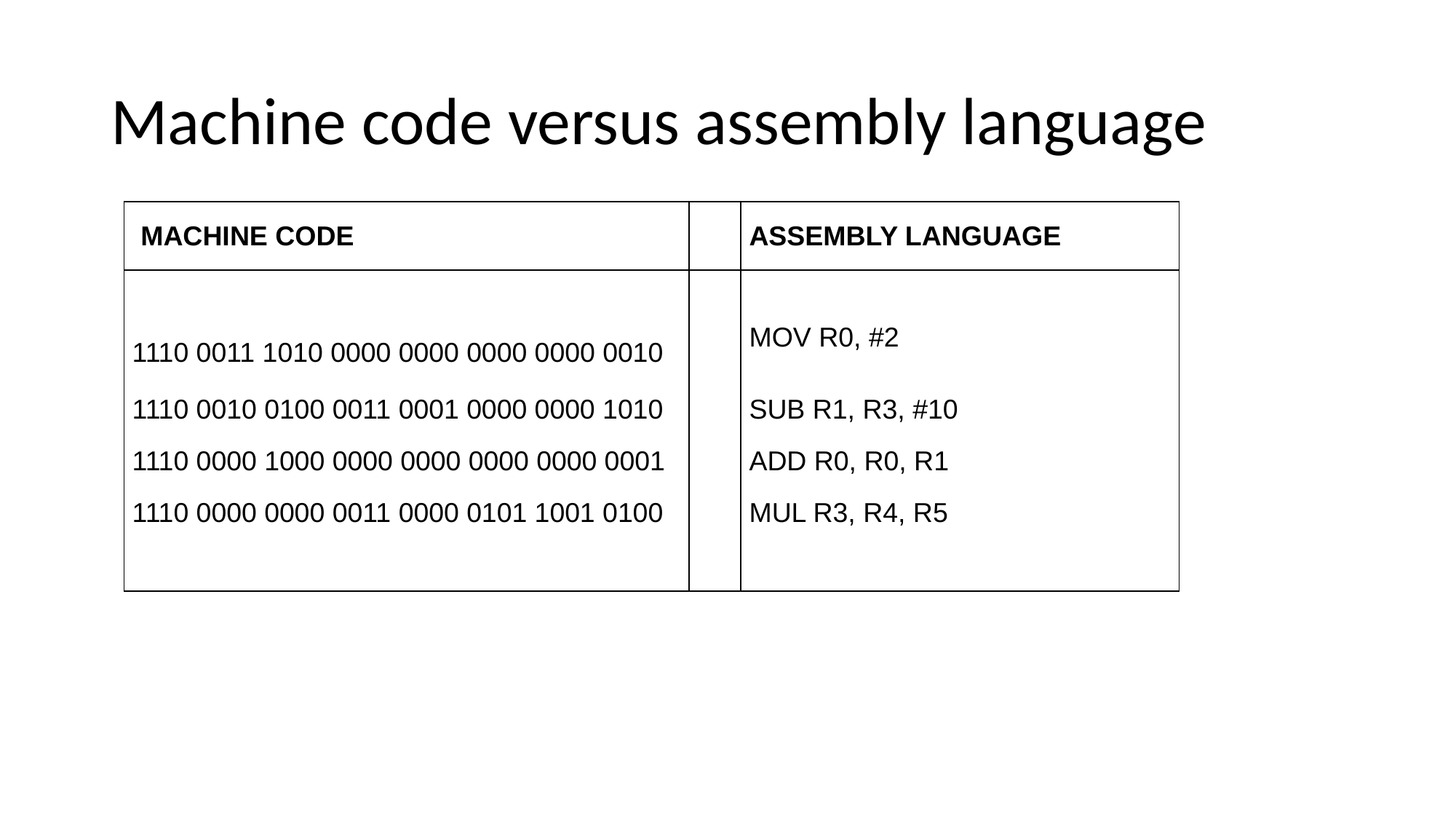

# Machine code versus assembly language
| MACHINE CODE |  | ASSEMBLY LANGUAGE |
| --- | --- | --- |
|  |  |  |
| 1110 0011 1010 0000 0000 0000 0000 0010 |  | MOV R0, #2 |
| 1110 0010 0100 0011 0001 0000 0000 1010 |  | SUB R1, R3, #10 |
| 1110 0000 1000 0000 0000 0000 0000 0001 |  | ADD R0, R0, R1 |
| 1110 0000 0000 0011 0000 0101 1001 0100 |  | MUL R3, R4, R5 |
|  |  |  |